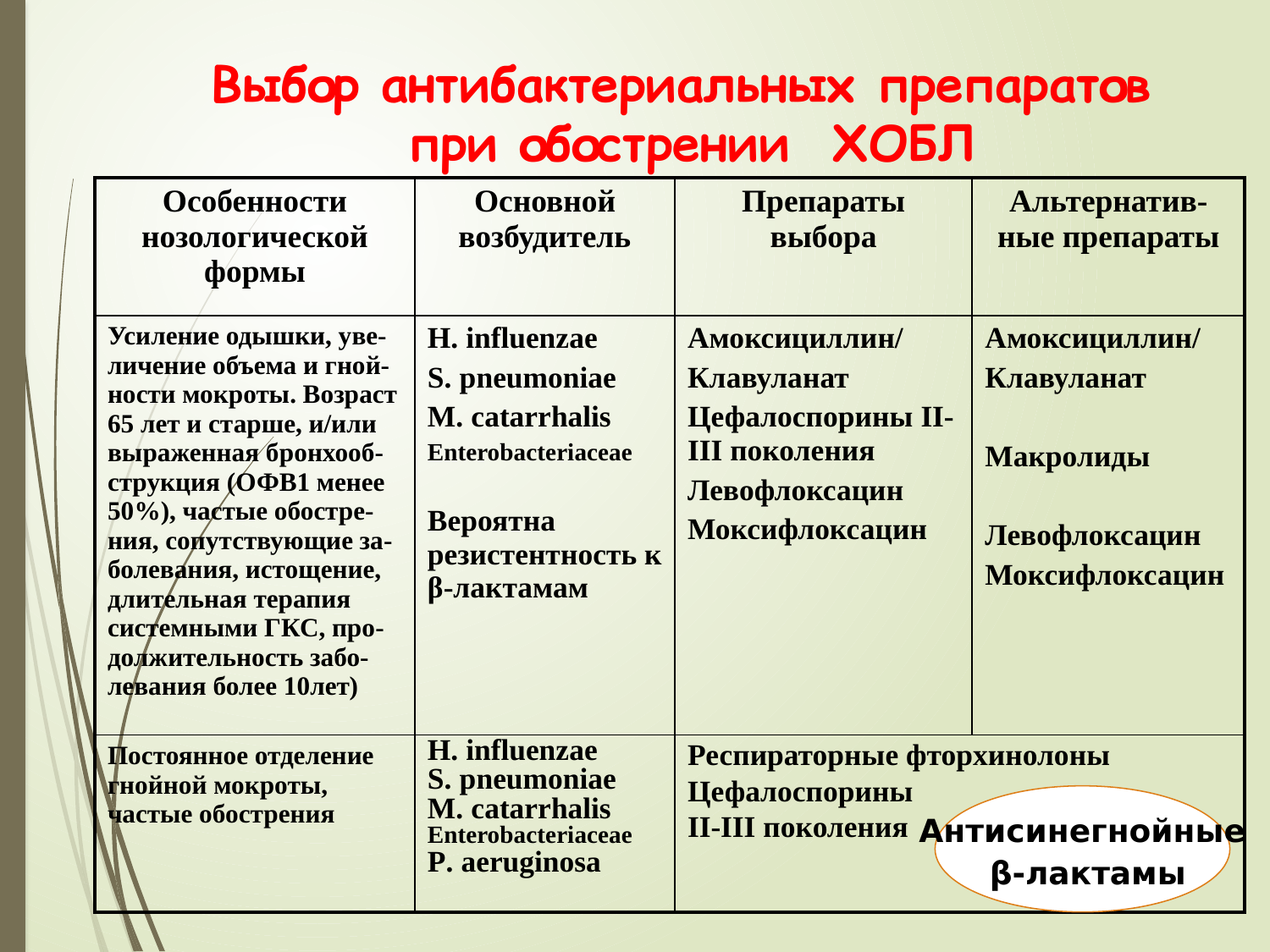

Выбор антибактериальных препаратов
при обострении  ХОБЛ
| Особенности нозологической формы | Основной возбудитель | Препараты выбора | Альтернатив-ные препараты |
| --- | --- | --- | --- |
| Усиление одышки, уве-личение объема и гной-ности мокроты. Возраст 65 лет и старше, и/или выраженная бронхооб-струкция (ОФВ1 менее 50%), частые обостре-ния, сопутствующие за-болевания, истощение, длительная терапия системными ГКС, про-должительность забо-левания более 10лет) | H. influenzae S. рneumoniae M. сatarrhalis Enterobacteriaceae Вероятна резистентность к β-лактамам | Амоксициллин/ Клавуланат Цефалоспорины II-III поколения Левофлоксацин Моксифлоксацин | Амоксициллин/ Клавуланат Макролиды Левофлоксацин Моксифлоксацин |
| Постоянное отделение гнойной мокроты, частые обострения | H. influenzae S. рneumoniae M. сatarrhalis Enterobacteriaceae P. aeruginosa | Респираторные фторхинолоны Цефалоспорины II-III поколения |  |

Антисинегнойные
 β-лактамы